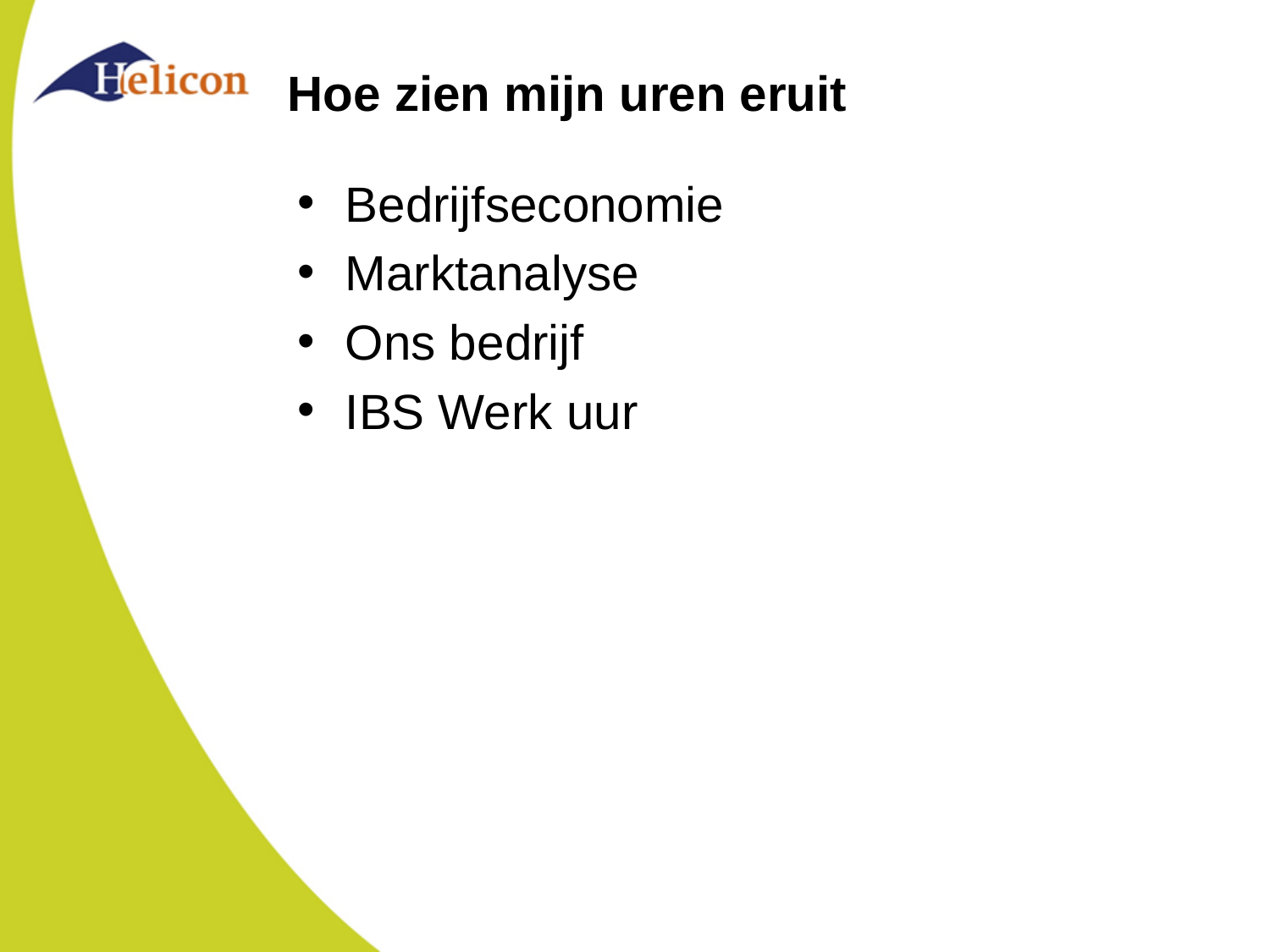

# Hoe zien mijn uren eruit
Bedrijfseconomie
Marktanalyse
Ons bedrijf
IBS Werk uur